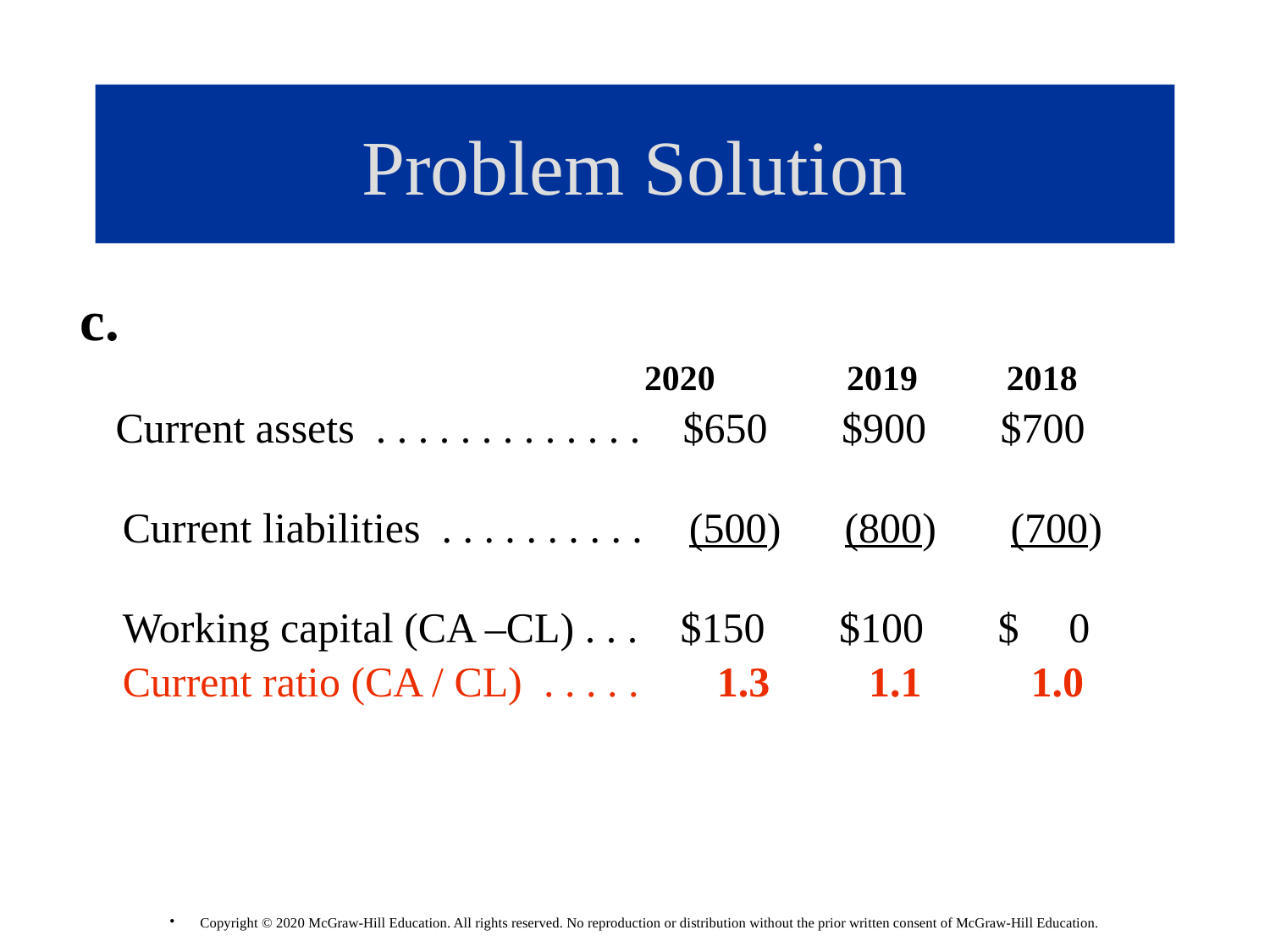

# Problem Solution
c.
                                                            2020	      2019          2018
    Current assets  . . . . . . . . . . . . .    $650       $900       $700
    Current liabilities  . . . . . . . . . .     (500)      (800)       (700)
    Working capital (CA –CL) . . .    $150       $100       $      0
    Current ratio (CA / CL)  . . . . .        1.3          1.1           1.0